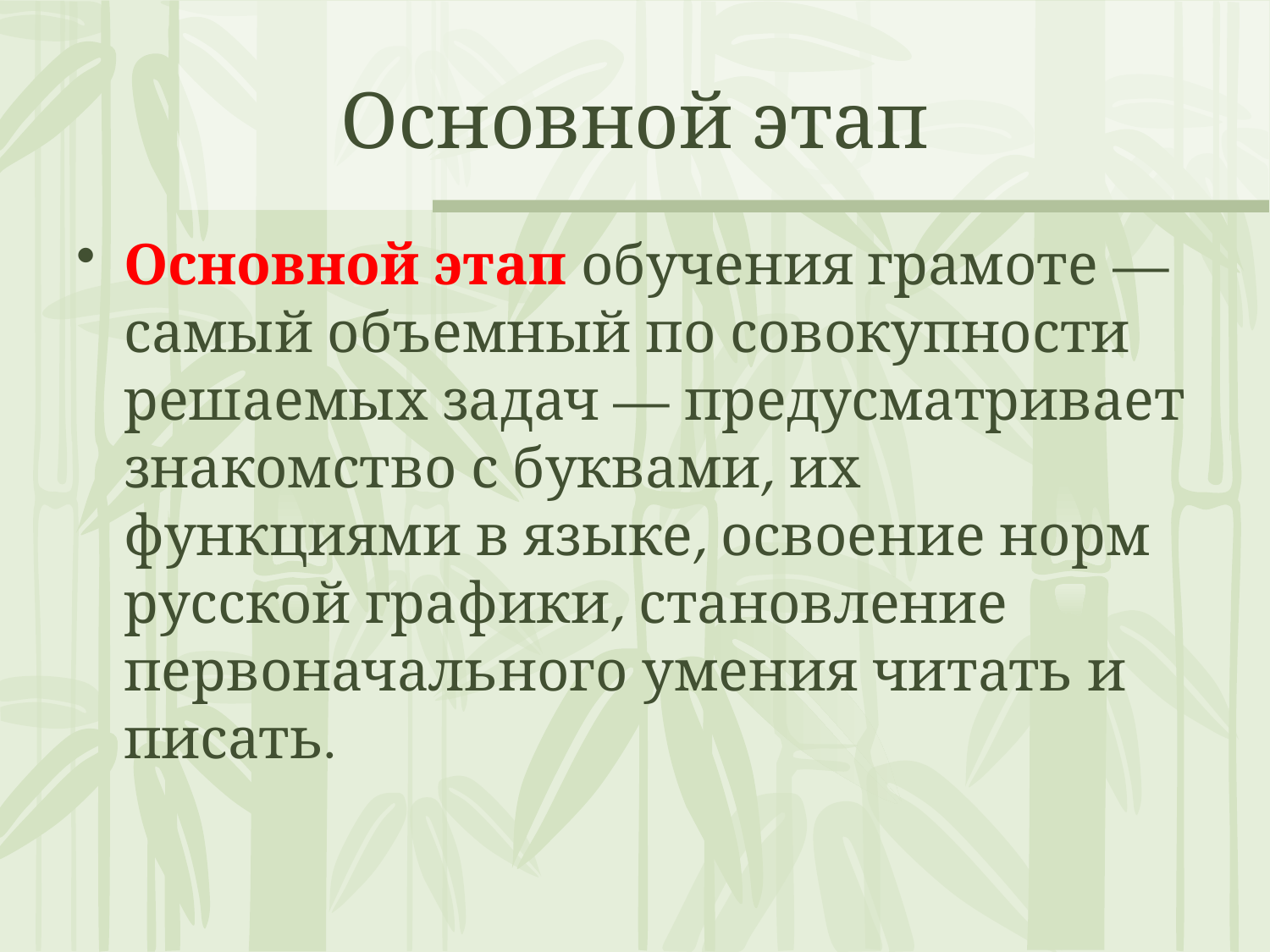

# Основной этап
Основной этап обучения грамоте — самый объемный по совокупности решаемых задач — предусматривает знакомство с буквами, их функциями в языке, освоение норм русской графики, становление первоначального умения читать и писать.